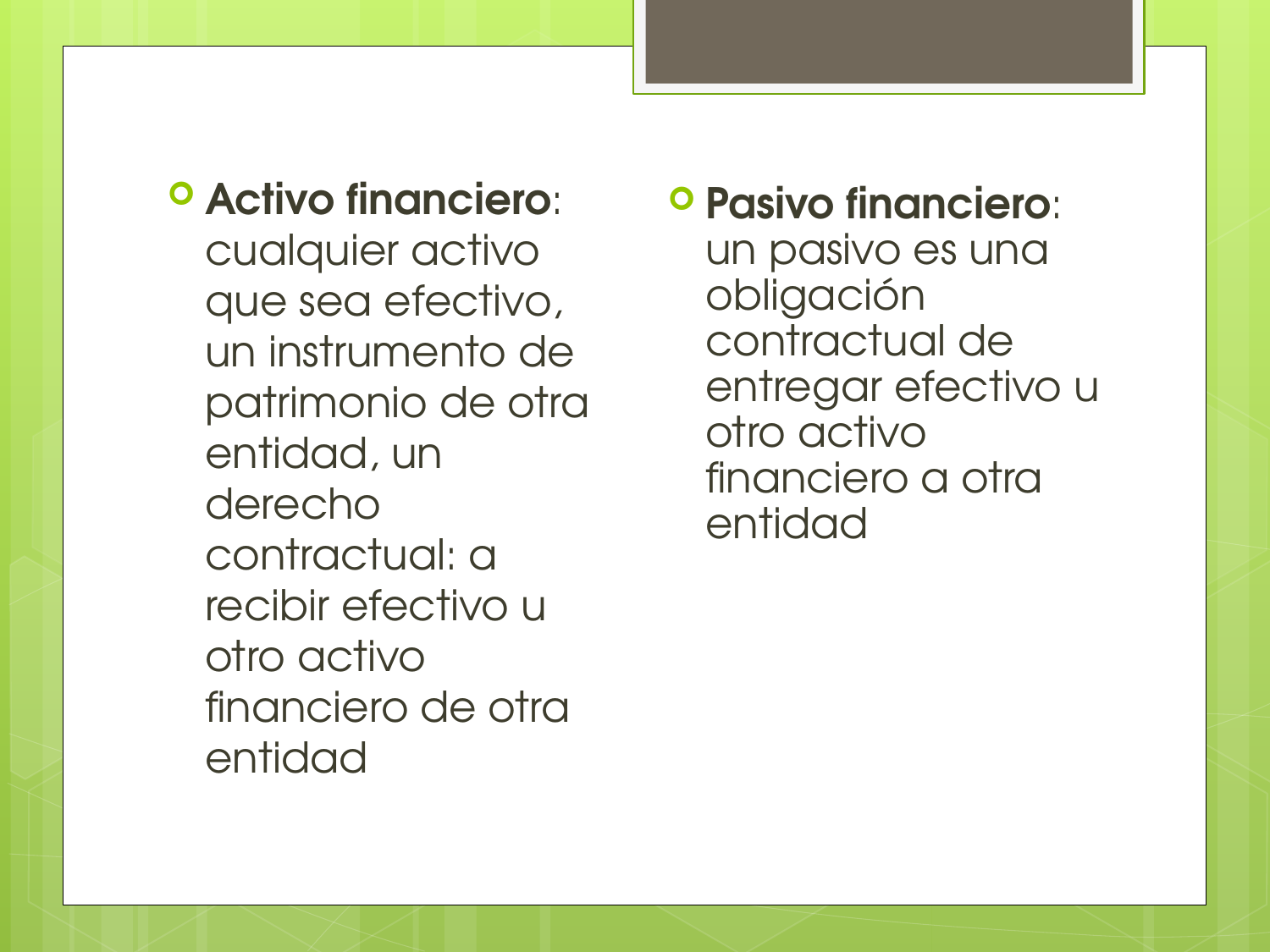

Activo financiero: cualquier activo que sea efectivo, un instrumento de patrimonio de otra entidad, un derecho contractual: a recibir efectivo u otro activo financiero de otra entidad

Pasivo financiero: un pasivo es una obligación contractual de entregar efectivo u otro activo financiero a otra entidad